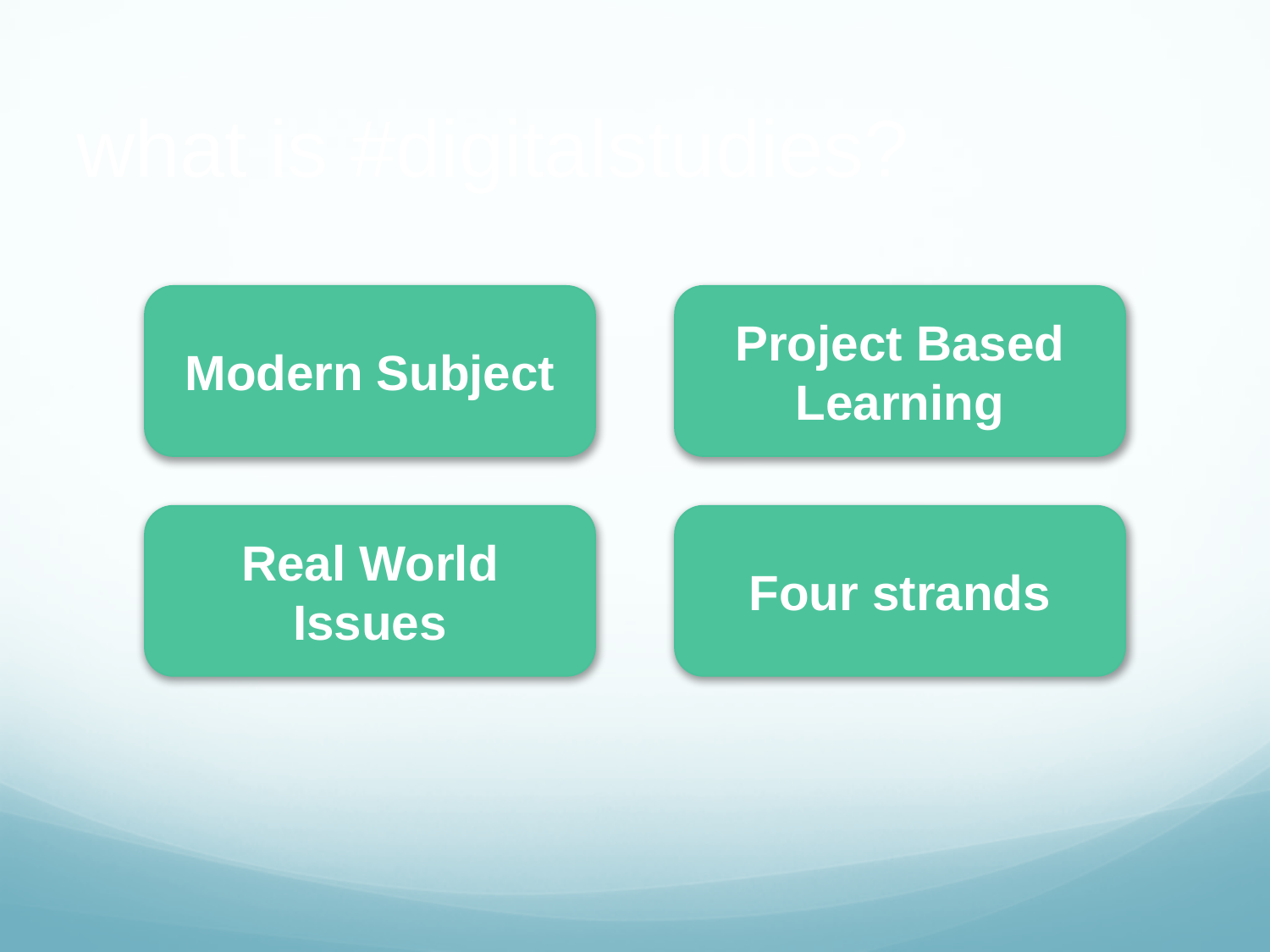

# what is #digitalstudies?
Modern Subject
Project Based Learning
Real World Issues
Four strands